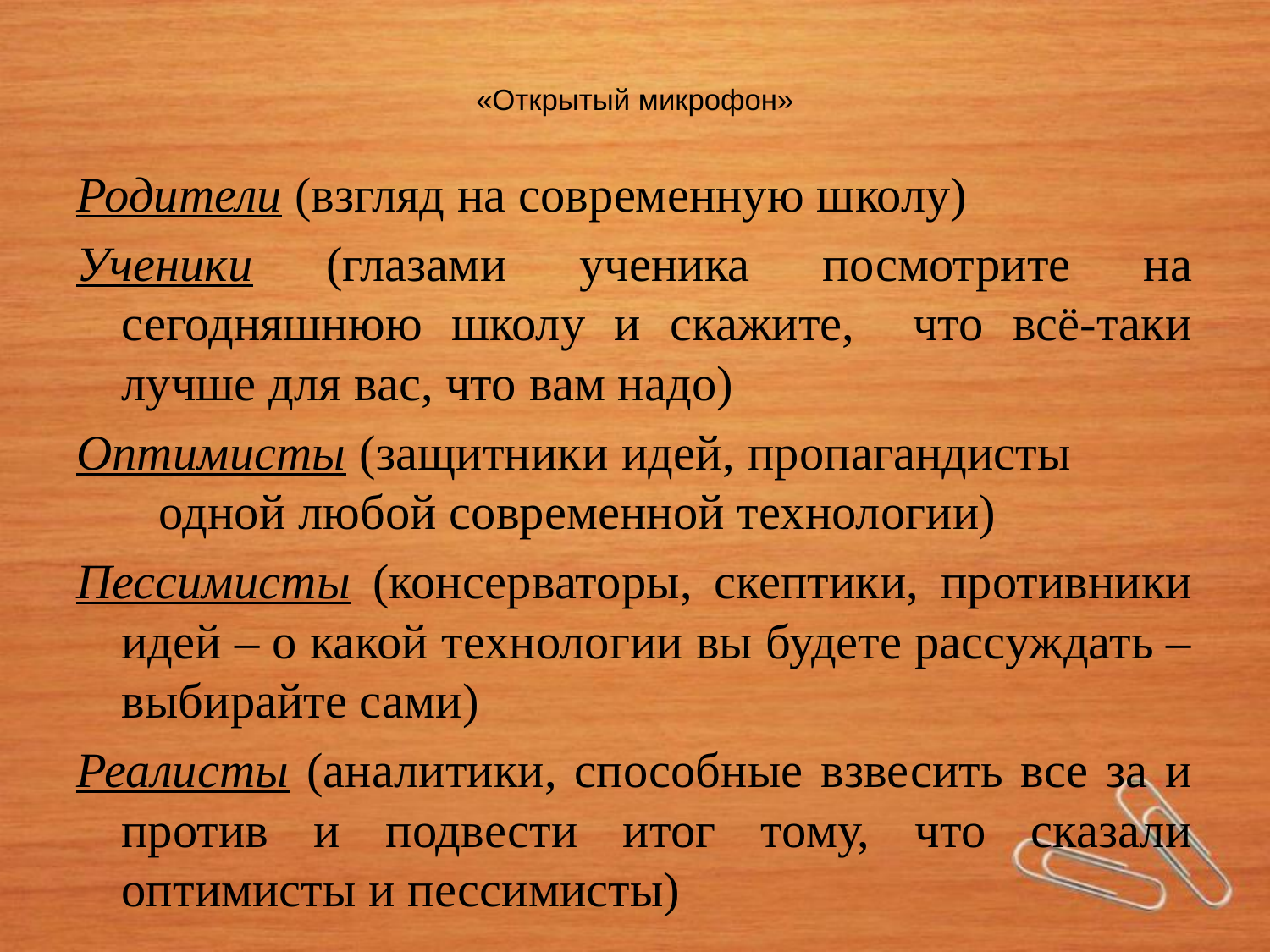

# «Открытый микрофон»
Родители (взгляд на современную школу)
Ученики (глазами ученика посмотрите на сегодняшнюю школу и скажите,  что всё-таки лучше для вас, что вам надо)
Оптимисты (защитники идей, пропагандисты             одной любой современной технологии)
Пессимисты (консерваторы, скептики, противники идей – о какой технологии вы будете рассуждать – выбирайте сами)
Реалисты (аналитики, способные взвесить все за и против и подвести итог тому, что сказали оптимисты и пессимисты)